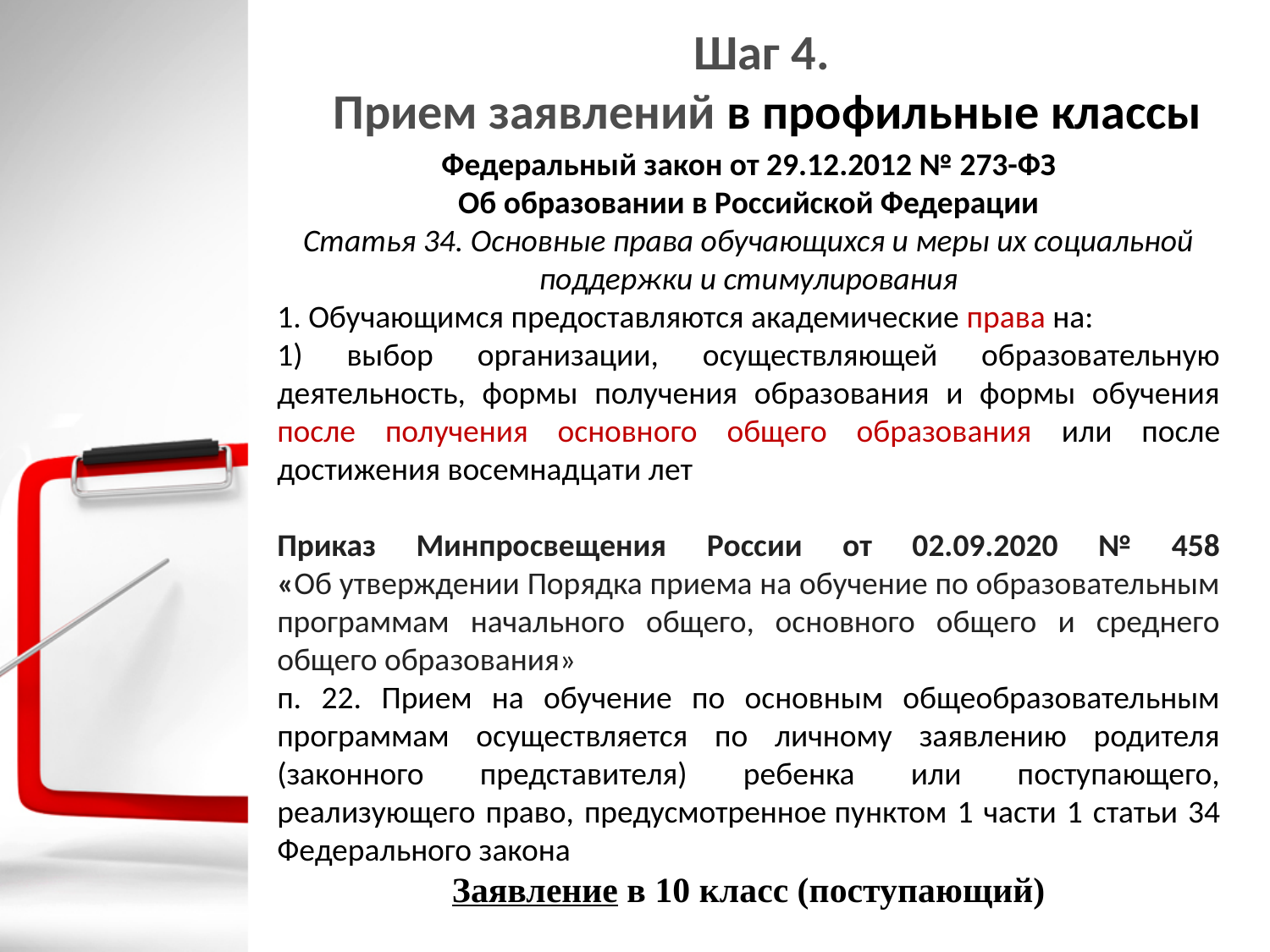

# Шаг 4. Прием заявлений в профильные классы
Федеральный закон от 29.12.2012 № 273-ФЗ
Об образовании в Российской Федерации
Статья 34. Основные права обучающихся и меры их социальной поддержки и стимулирования
1. Обучающимся предоставляются академические права на:
1) выбор организации, осуществляющей образовательную деятельность, формы получения образования и формы обучения после получения основного общего образования или после достижения восемнадцати лет
Приказ Минпросвещения России от 02.09.2020 № 458
«Об утверждении Порядка приема на обучение по образовательным программам начального общего, основного общего и среднего общего образования»
п. 22. Прием на обучение по основным общеобразовательным программам осуществляется по личному заявлению родителя (законного представителя) ребенка или поступающего, реализующего право, предусмотренное пунктом 1 части 1 статьи 34 Федерального закона
Заявление в 10 класс (поступающий)